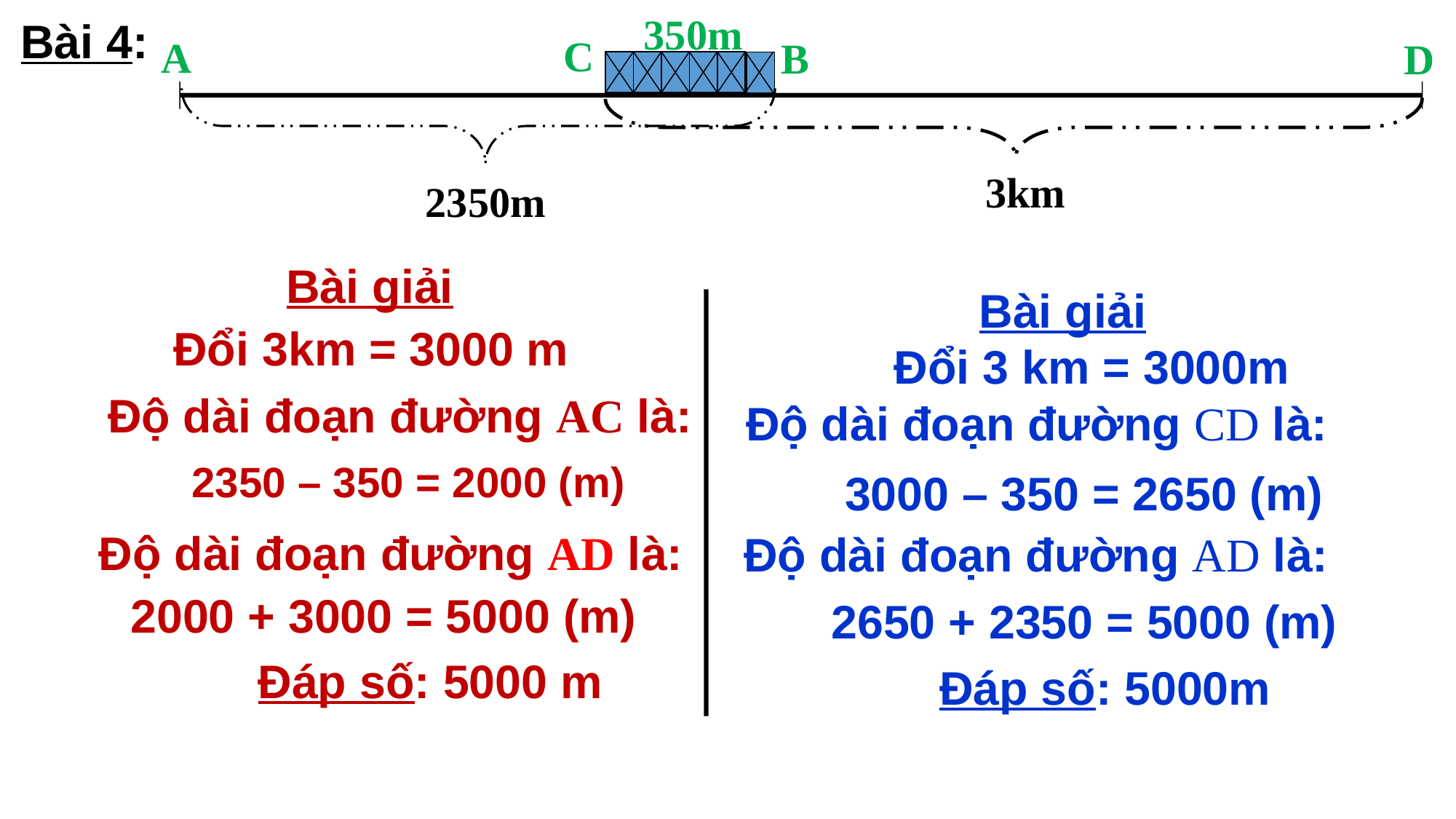

350m
C
A
B
D

3km
2350m
Bài 4:
Bài giải
Bài giải

Đổi 3km = 3000 m
Đổi 3 km = 3000m
Độ dài đoạn đường AC là:
Độ dài đoạn đường CD là:
2350 – 350 = 2000 (m)
3000 – 350 = 2650 (m)
Độ dài đoạn đường AD là:
Độ dài đoạn đường AD là:
2000 + 3000 = 5000 (m)
2650 + 2350 = 5000 (m)

Đáp số: 5000 m
 Đáp số: 5000m